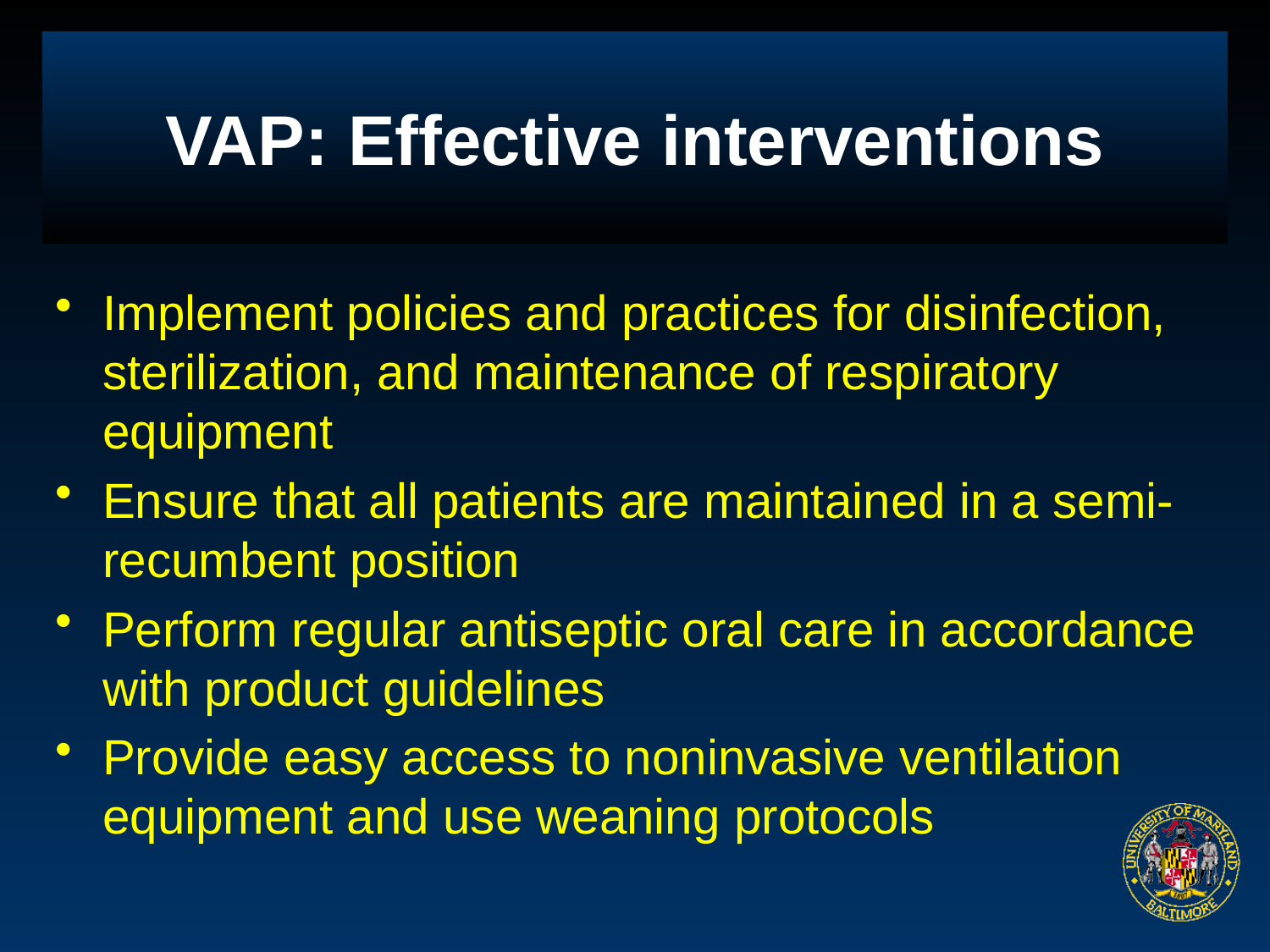

# VAP: Effective interventions
Implement policies and practices for disinfection, sterilization, and maintenance of respiratory equipment
Ensure that all patients are maintained in a semi-recumbent position
Perform regular antiseptic oral care in accordance with product guidelines
Provide easy access to noninvasive ventilation equipment and use weaning protocols